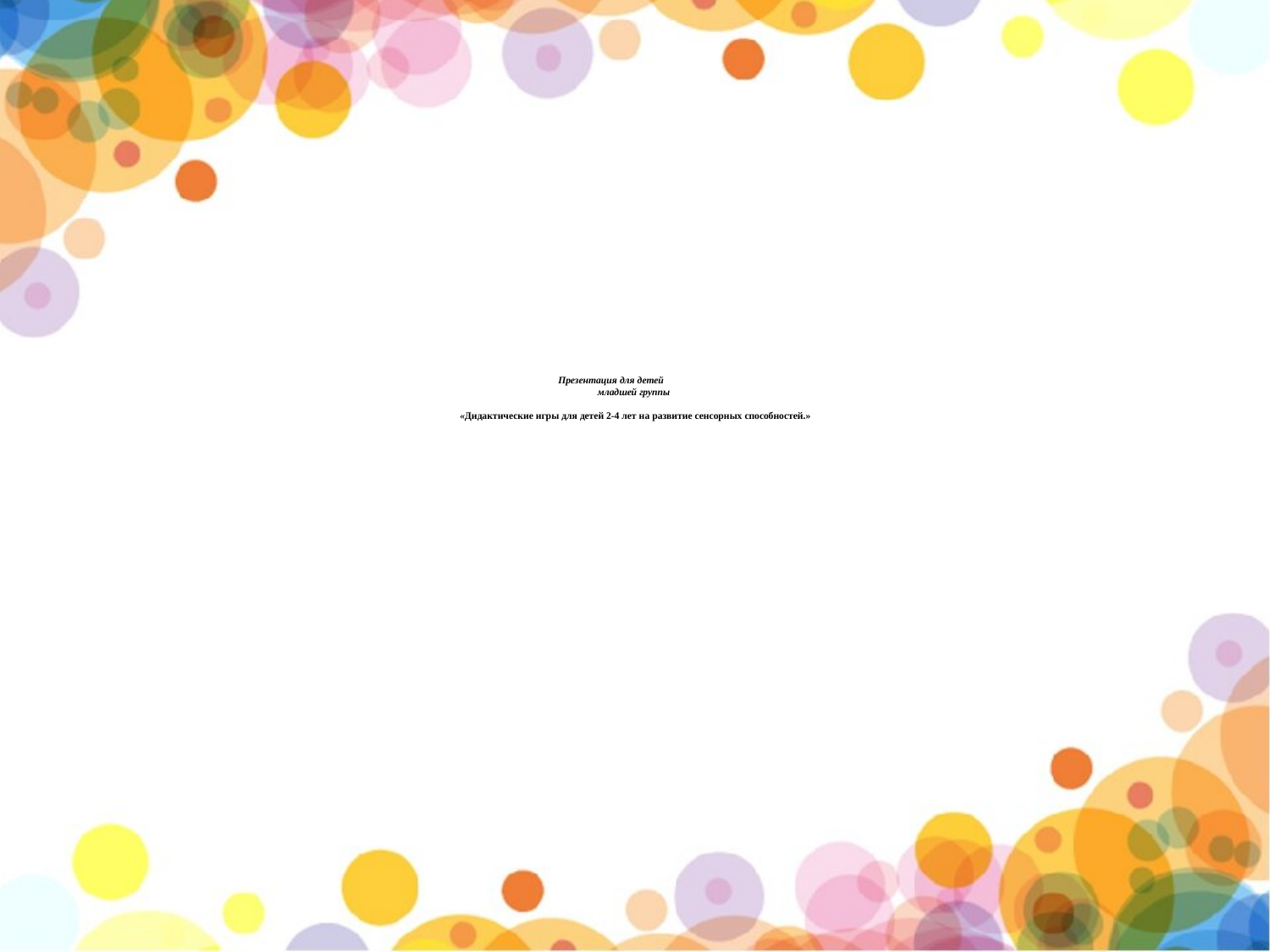

# Презентация для детей младшей группы «Дидактические игры для детей 2-4 лет на развитие сенсорных способностей.»